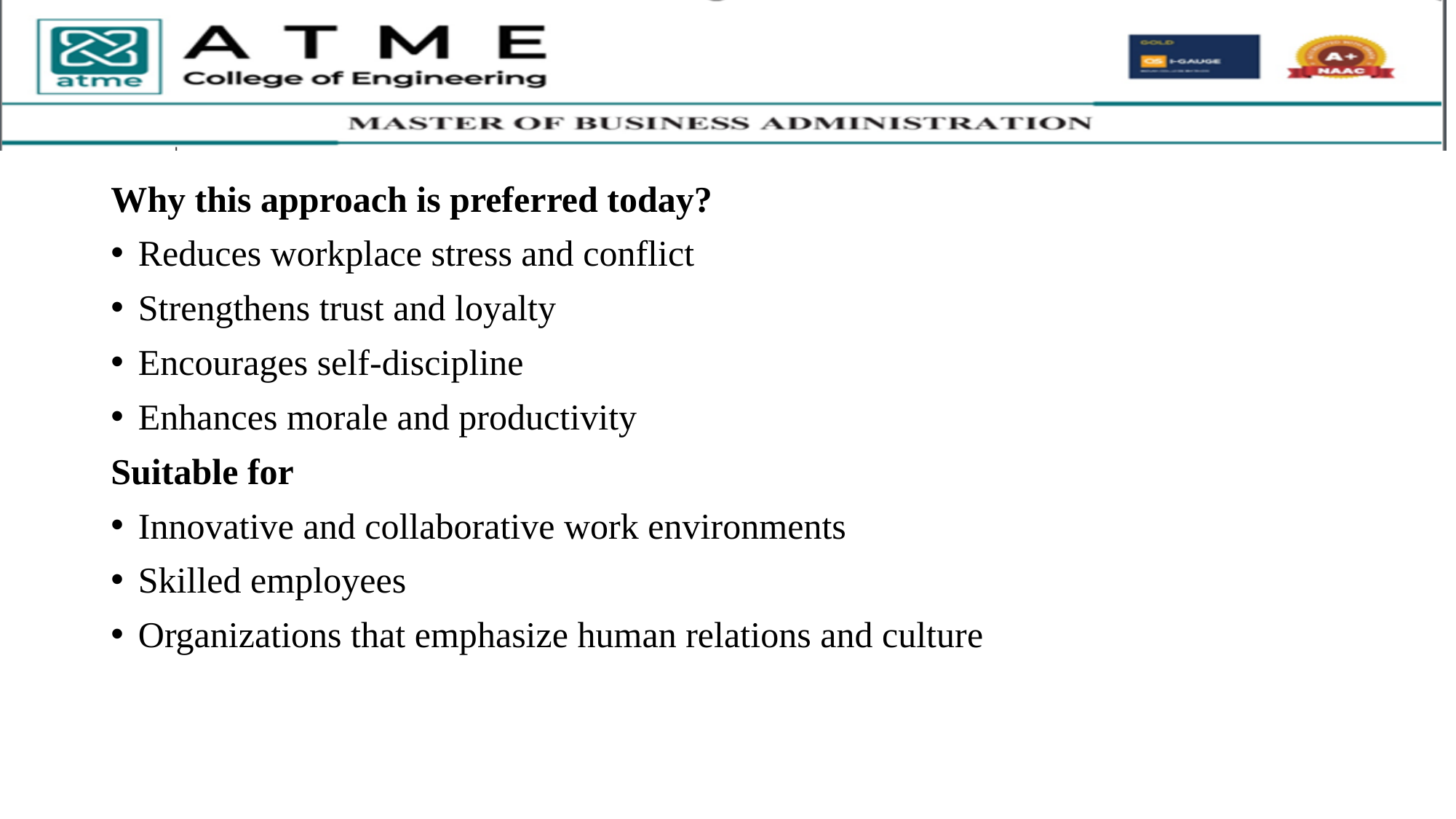

Why this approach is preferred today?
Reduces workplace stress and conflict
Strengthens trust and loyalty
Encourages self-discipline
Enhances morale and productivity
Suitable for
Innovative and collaborative work environments
Skilled employees
Organizations that emphasize human relations and culture